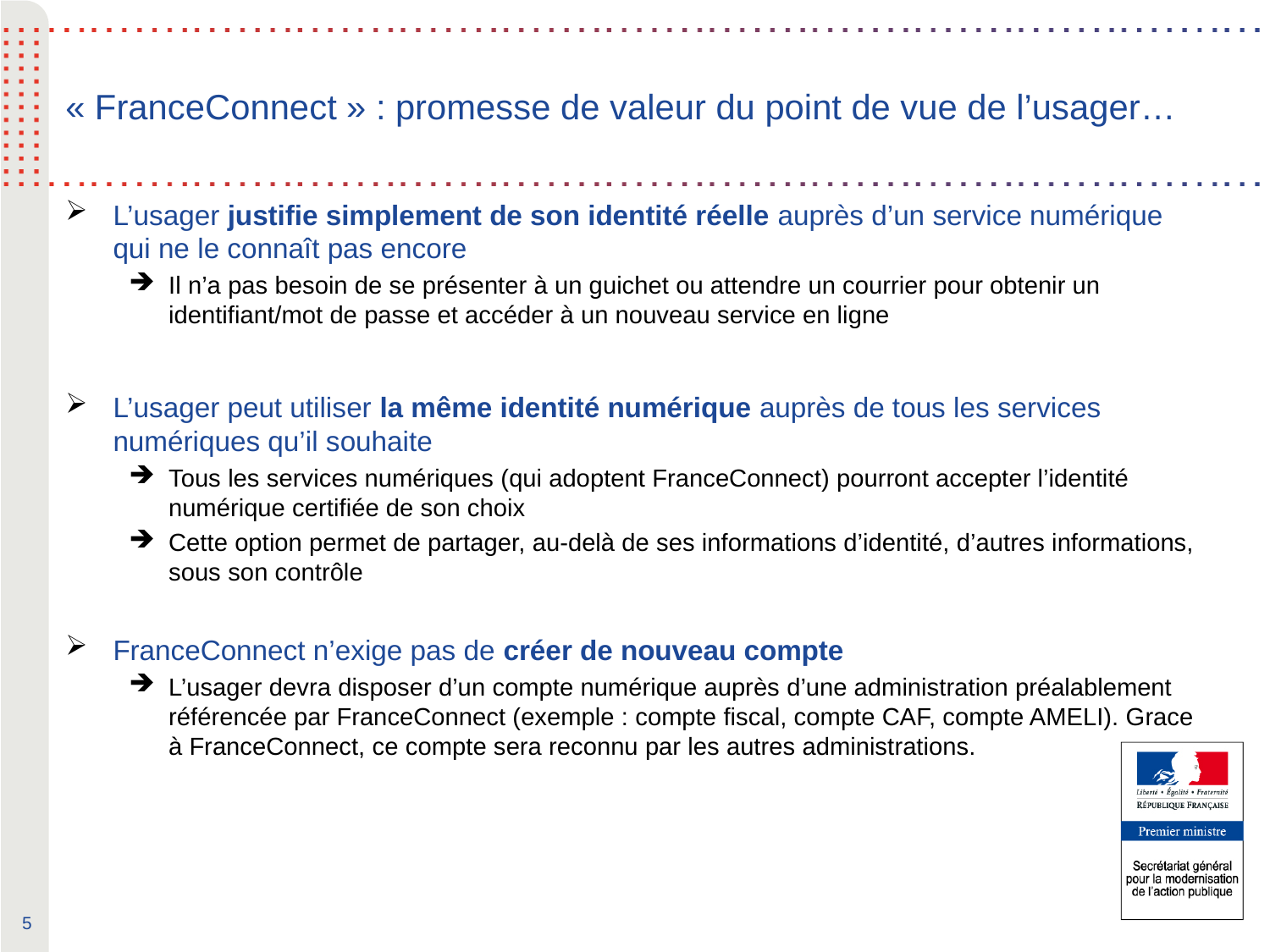

# « FranceConnect » : promesse de valeur du point de vue de l’usager…
L’usager justifie simplement de son identité réelle auprès d’un service numérique qui ne le connaît pas encore
Il n’a pas besoin de se présenter à un guichet ou attendre un courrier pour obtenir un identifiant/mot de passe et accéder à un nouveau service en ligne

L’usager peut utiliser la même identité numérique auprès de tous les services numériques qu’il souhaite
Tous les services numériques (qui adoptent FranceConnect) pourront accepter l’identité numérique certifiée de son choix
Cette option permet de partager, au-delà de ses informations d’identité, d’autres informations, sous son contrôle

FranceConnect n’exige pas de créer de nouveau compte
L’usager devra disposer d’un compte numérique auprès d’une administration préalablement référencée par FranceConnect (exemple : compte fiscal, compte CAF, compte AMELI). Grace à FranceConnect, ce compte sera reconnu par les autres administrations.